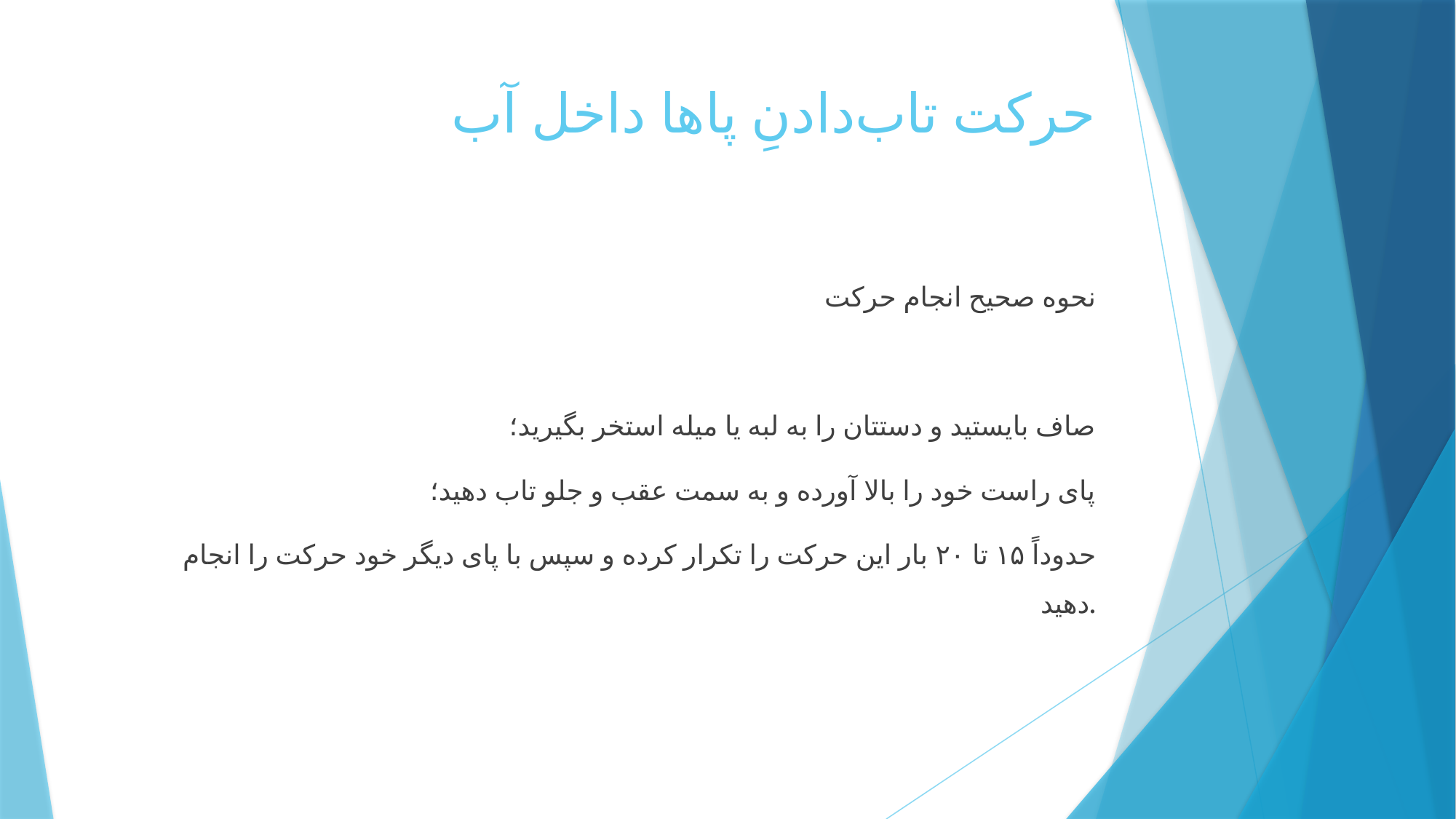

# حرکت تاب‌دادنِ پاها داخل آب
نحوه صحیح انجام حرکت

    صاف بایستید و دستتان را به لبه یا میله استخر بگیرید؛
    پای راست خود را بالا آورده و به سمت عقب و جلو تاب دهید؛
    حدوداً ۱۵ تا ۲۰ بار این حرکت را تکرار کرده و سپس با پای دیگر خود حرکت را انجام دهید.